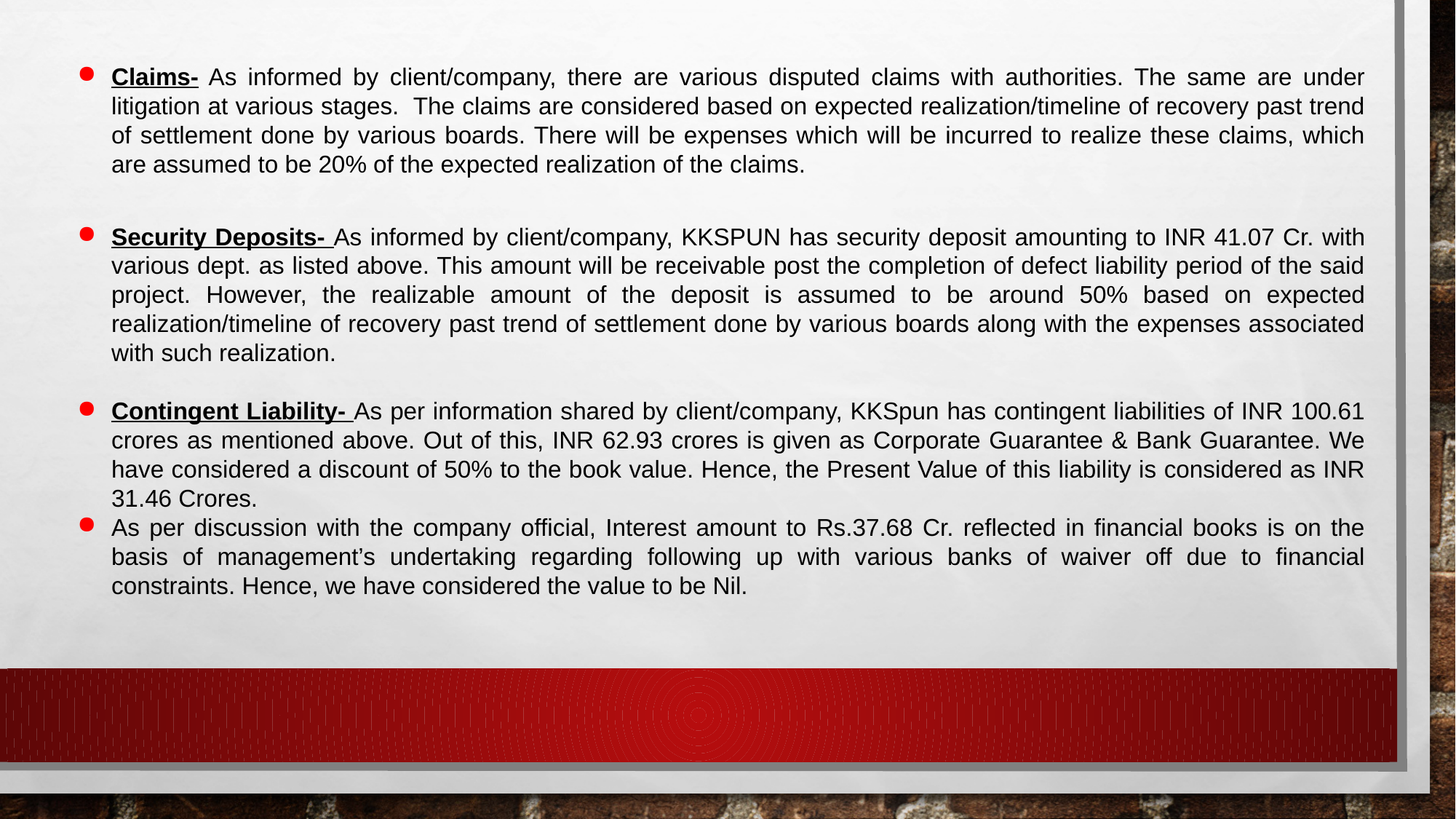

Claims- As informed by client/company, there are various disputed claims with authorities. The same are under litigation at various stages.  The claims are considered based on expected realization/timeline of recovery past trend of settlement done by various boards. There will be expenses which will be incurred to realize these claims, which are assumed to be 20% of the expected realization of the claims.

Security Deposits- As informed by client/company, KKSPUN has security deposit amounting to INR 41.07 Cr. with various dept. as listed above. This amount will be receivable post the completion of defect liability period of the said project. However, the realizable amount of the deposit is assumed to be around 50% based on expected realization/timeline of recovery past trend of settlement done by various boards along with the expenses associated with such realization.

Contingent Liability- As per information shared by client/company, KKSpun has contingent liabilities of INR 100.61 crores as mentioned above. Out of this, INR 62.93 crores is given as Corporate Guarantee & Bank Guarantee. We have considered a discount of 50% to the book value. Hence, the Present Value of this liability is considered as INR 31.46 Crores.
As per discussion with the company official, Interest amount to Rs.37.68 Cr. reflected in financial books is on the basis of management’s undertaking regarding following up with various banks of waiver off due to financial constraints. Hence, we have considered the value to be Nil.